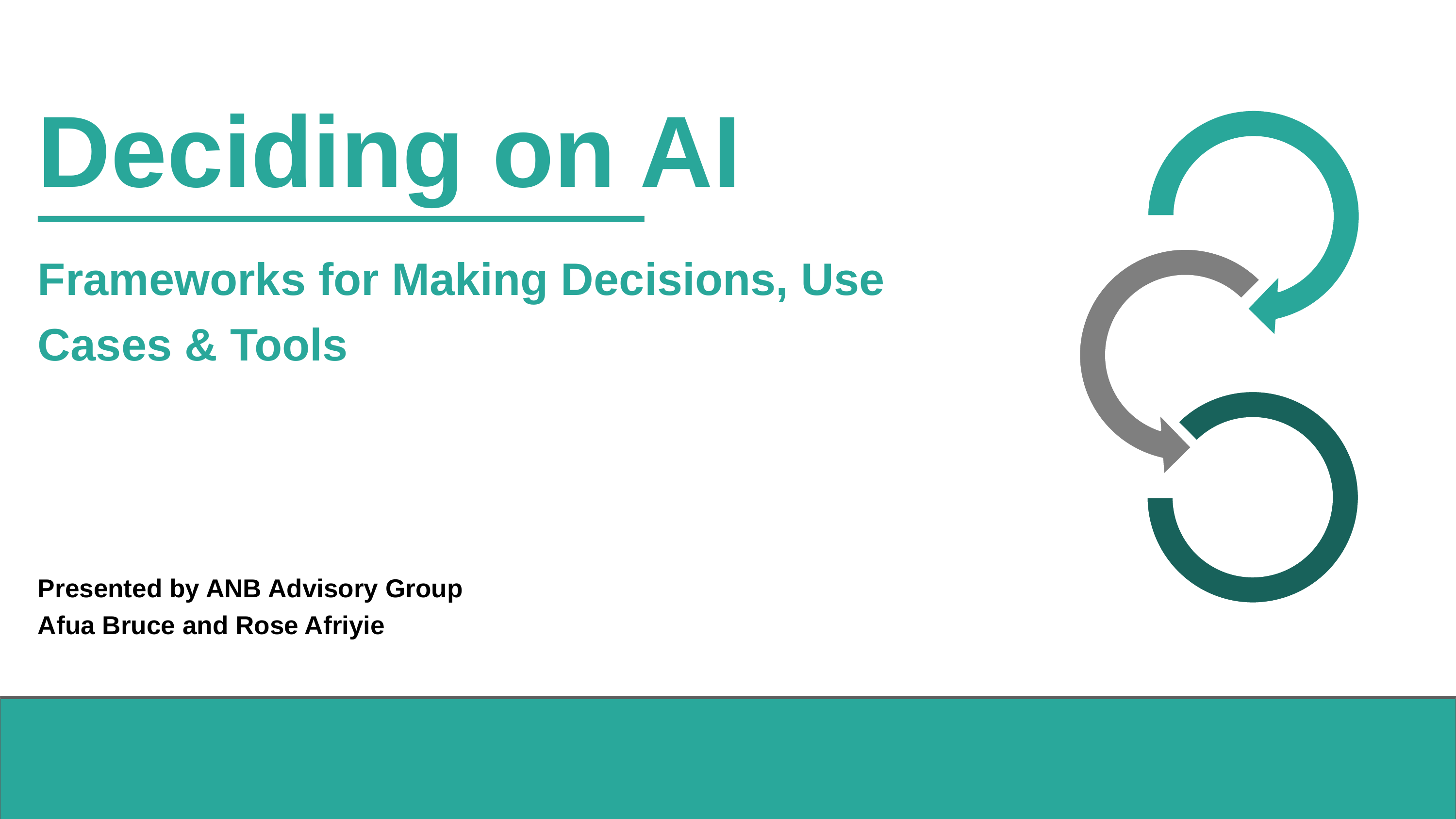

Deciding on AI

Frameworks for Making Decisions, Use Cases & Tools

Presented by ANB Advisory Group
Afua Bruce and Rose Afriyie

Presented by ANB Advisory Group
Afua Bruce and Rose Afriyie
2024